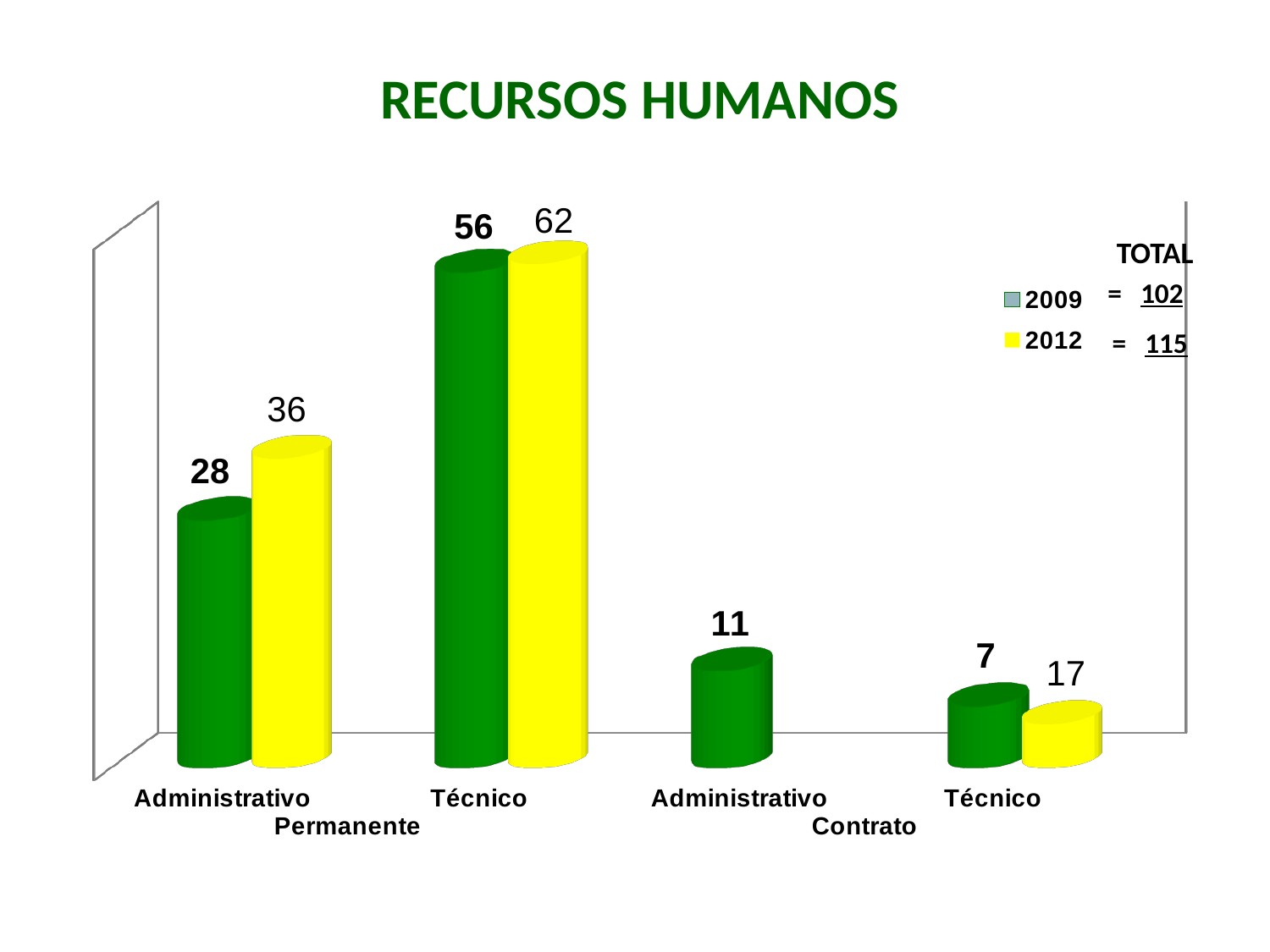

RECURSOS HUMANOS

[unsupported chart]

TOTAL
=   102
  =   115